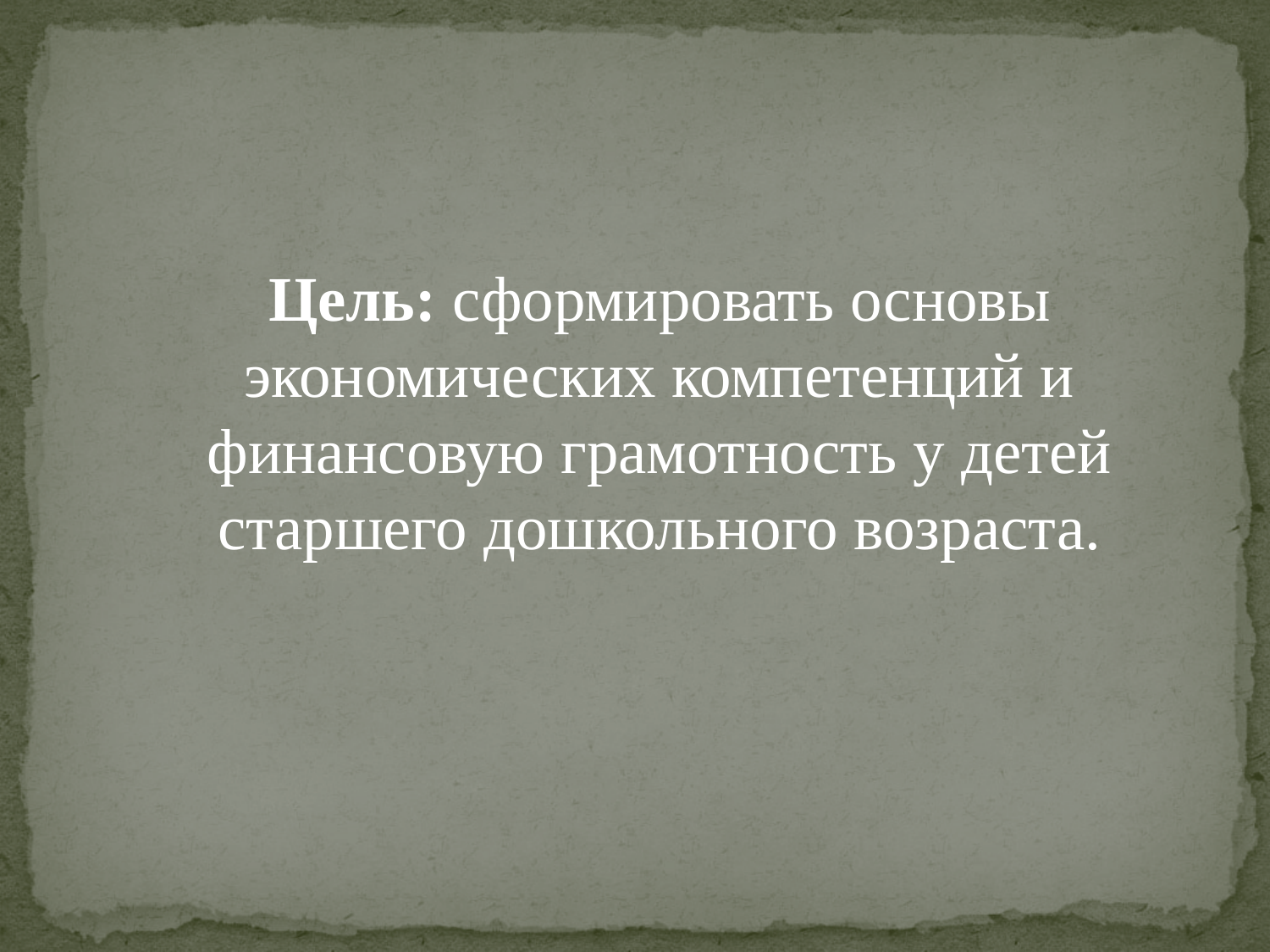

Цель: сформировать основы экономических компетенций и финансовую грамотность у детей старшего дошкольного возраста.